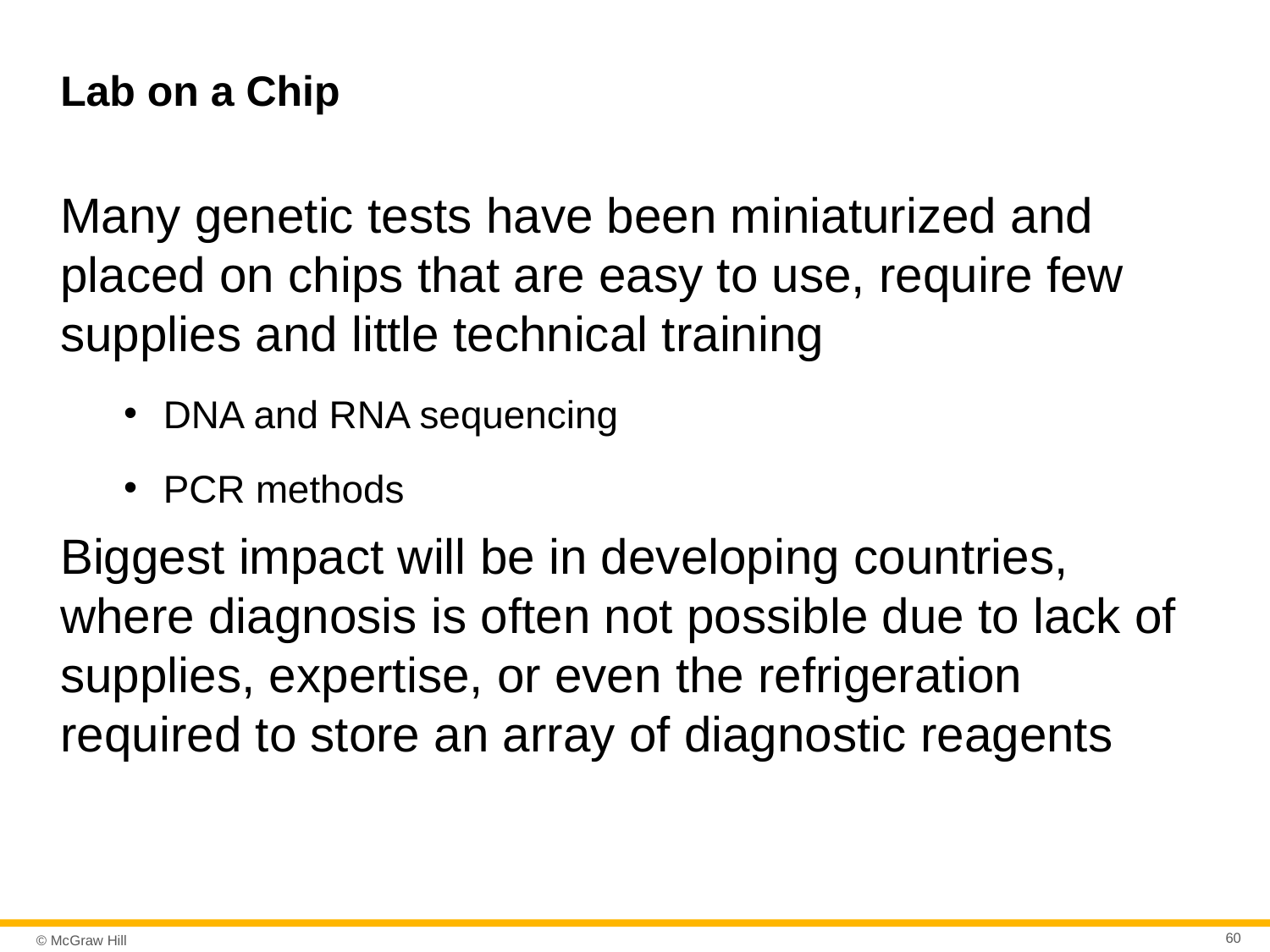

# Lab on a Chip
Many genetic tests have been miniaturized and placed on chips that are easy to use, require few supplies and little technical training
DNA and RNA sequencing
PCR methods
Biggest impact will be in developing countries, where diagnosis is often not possible due to lack of supplies, expertise, or even the refrigeration required to store an array of diagnostic reagents